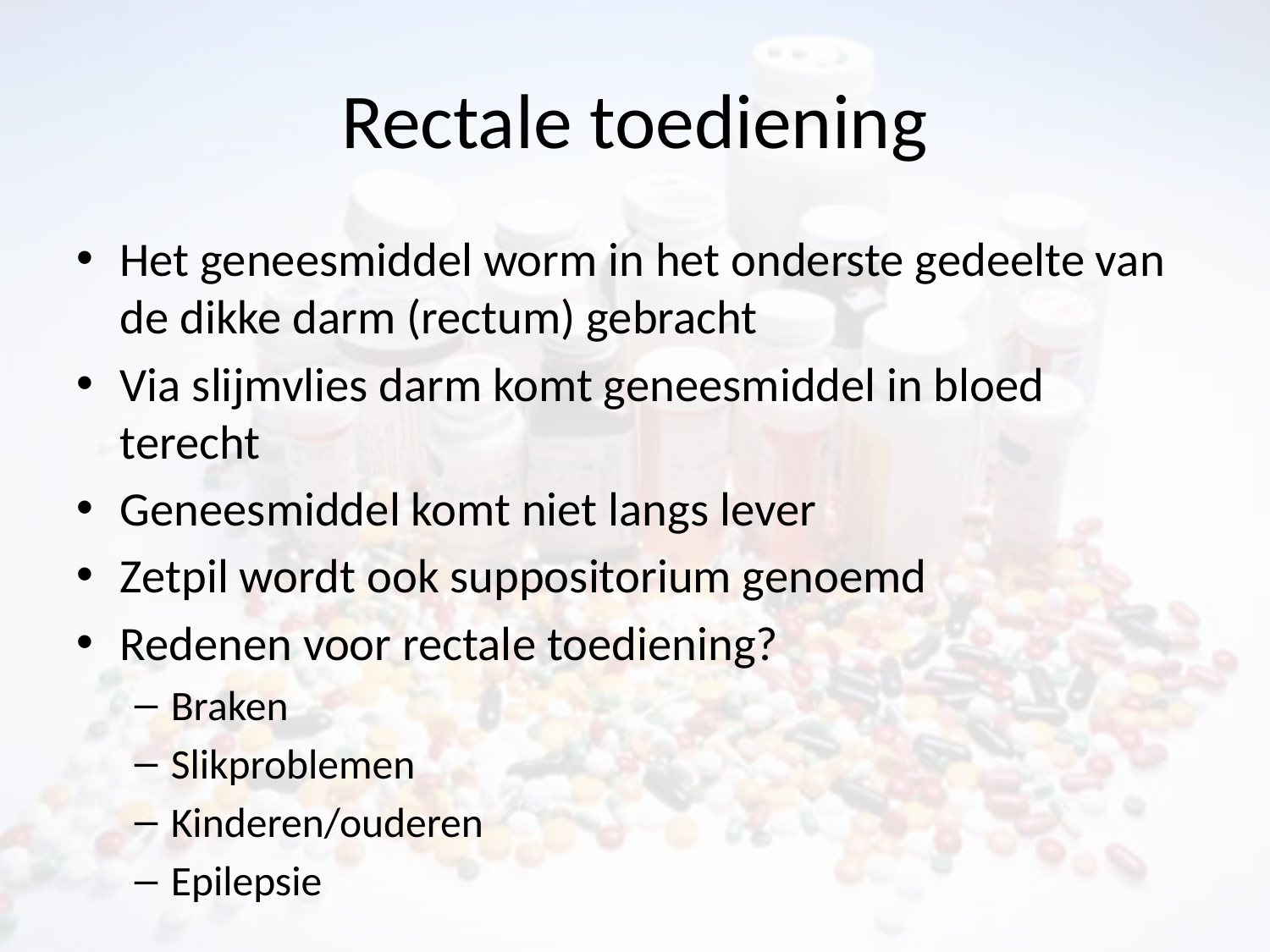

# Rectale toediening
Het geneesmiddel worm in het onderste gedeelte van de dikke darm (rectum) gebracht
Via slijmvlies darm komt geneesmiddel in bloed terecht
Geneesmiddel komt niet langs lever
Zetpil wordt ook suppositorium genoemd
Redenen voor rectale toediening?
Braken
Slikproblemen
Kinderen/ouderen
Epilepsie